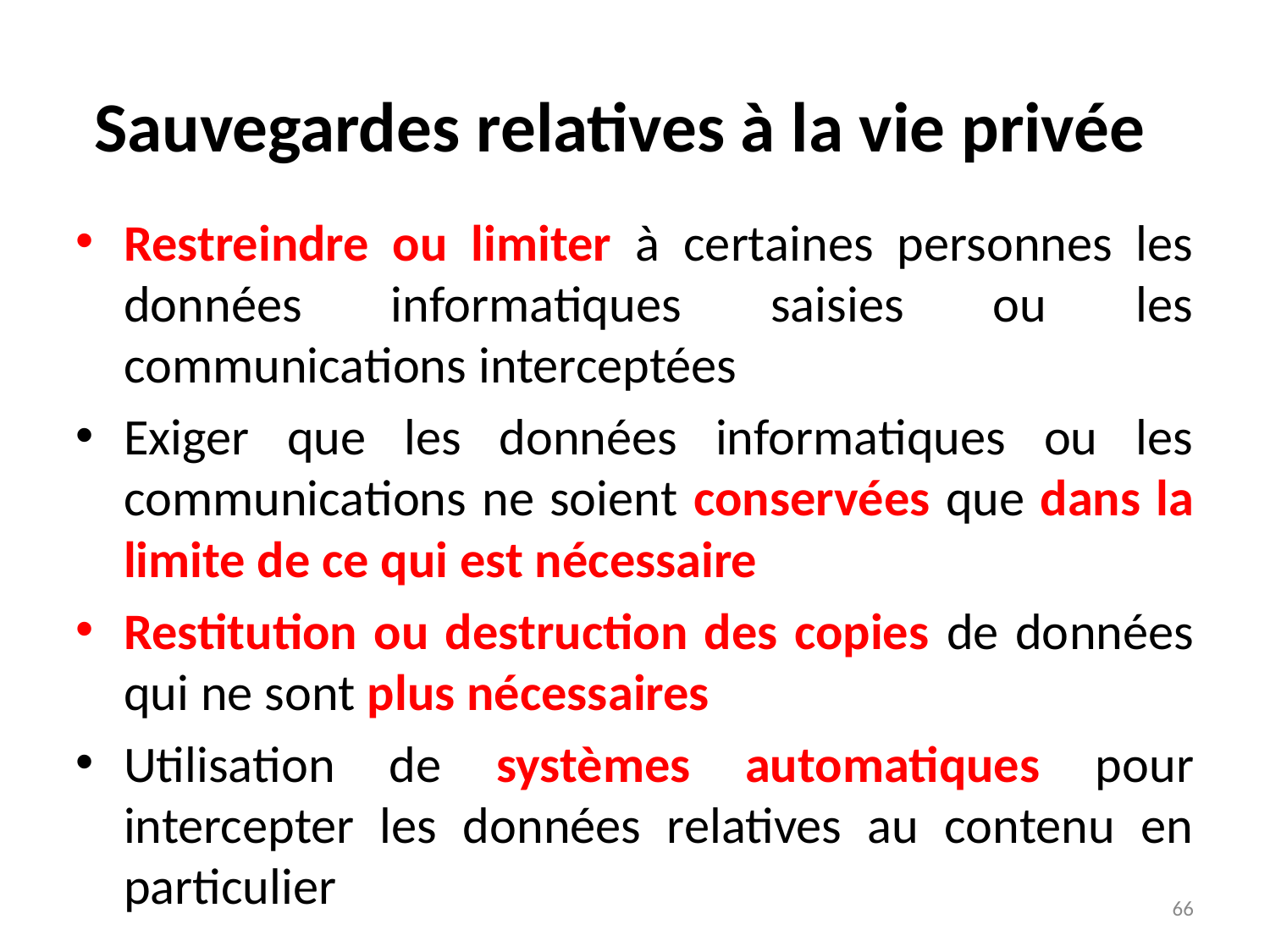

# Sauvegardes relatives à la vie privée

Restreindre ou limiter à certaines personnes les données informatiques saisies ou les communications interceptées
Exiger que les données informatiques ou les communications ne soient conservées que dans la limite de ce qui est nécessaire
Restitution ou destruction des copies de données qui ne sont plus nécessaires
Utilisation de systèmes automatiques pour intercepter les données relatives au contenu en particulier

66